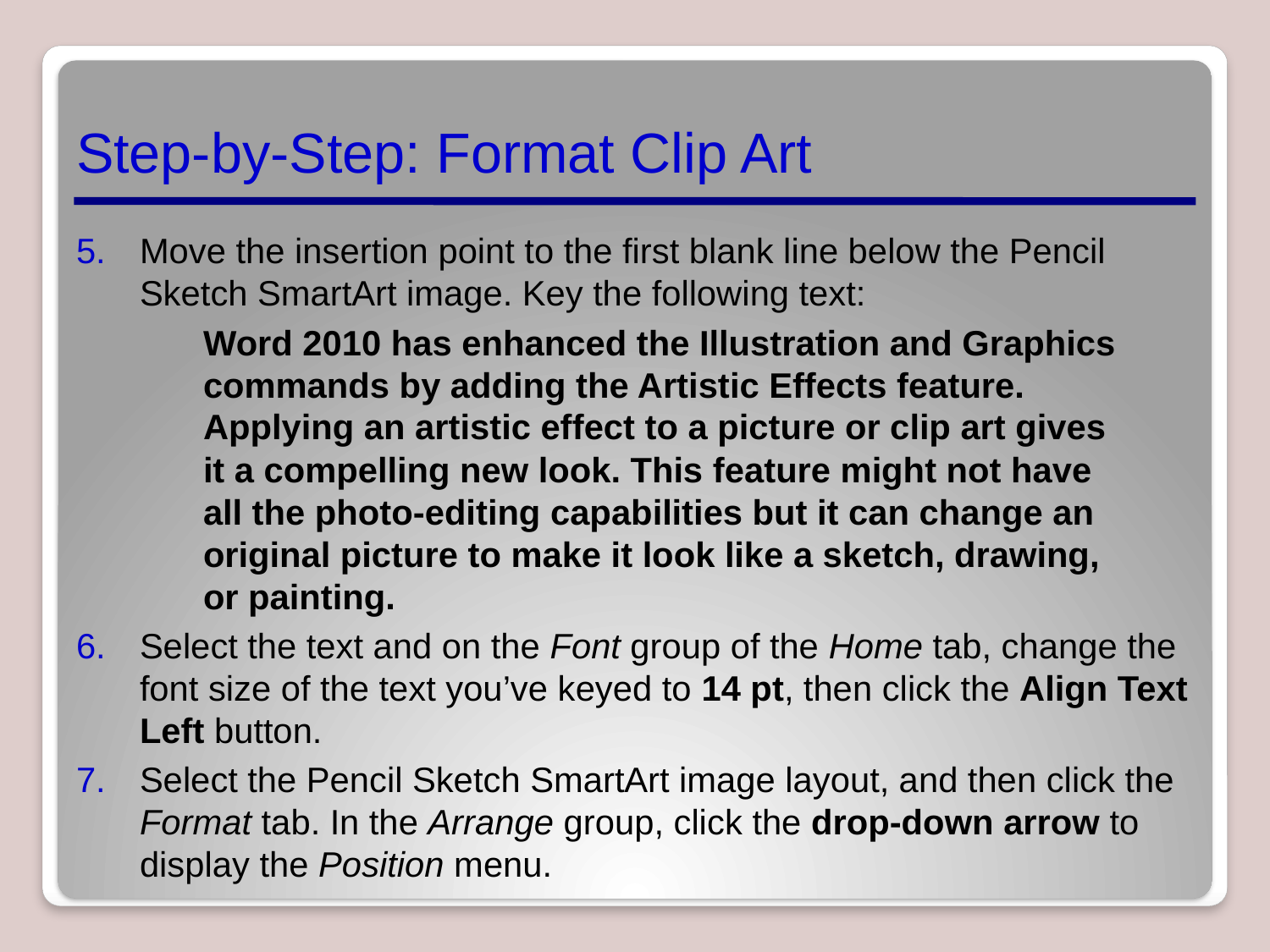

# Step-by-Step: Format Clip Art
Move the insertion point to the first blank line below the Pencil Sketch SmartArt image. Key the following text:
	Word 2010 has enhanced the Illustration and Graphics
	commands by adding the Artistic Effects feature.
	Applying an artistic effect to a picture or clip art gives
	it a compelling new look. This feature might not have
	all the photo-editing capabilities but it can change an
	original picture to make it look like a sketch, drawing,
	or painting.
Select the text and on the Font group of the Home tab, change the font size of the text you’ve keyed to 14 pt, then click the Align Text Left button.
Select the Pencil Sketch SmartArt image layout, and then click the Format tab. In the Arrange group, click the drop-down arrow to display the Position menu.